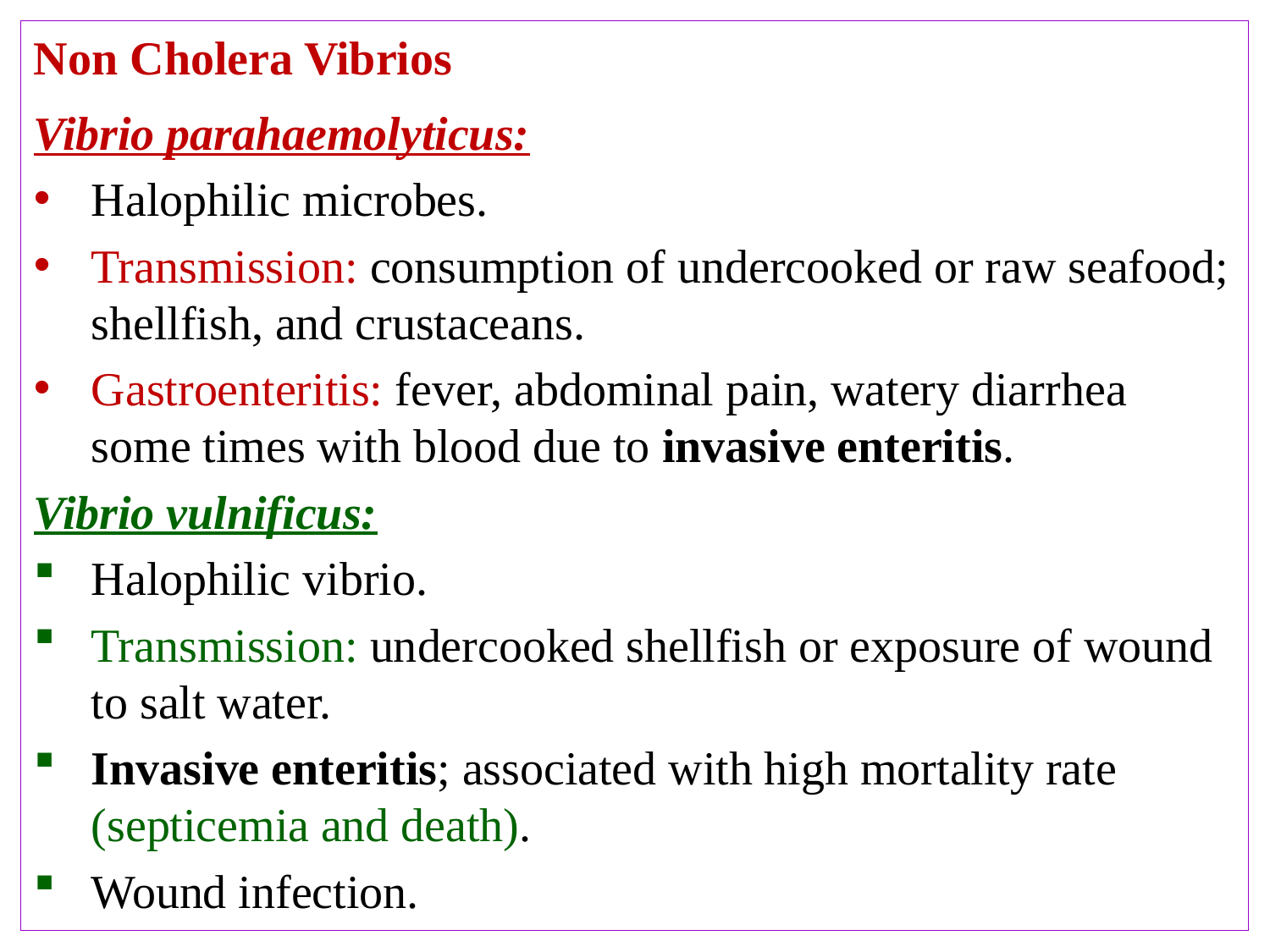

Non Cholera Vibrios
Vibrio parahaemolyticus:
Halophilic microbes.
Transmission: consumption of undercooked or raw seafood; shellfish, and crustaceans.
Gastroenteritis: fever, abdominal pain, watery diarrhea some times with blood due to invasive enteritis.
Vibrio vulnificus:
Halophilic vibrio.
Transmission: undercooked shellfish or exposure of wound to salt water.
Invasive enteritis; associated with high mortality rate (septicemia and death).
Wound infection.